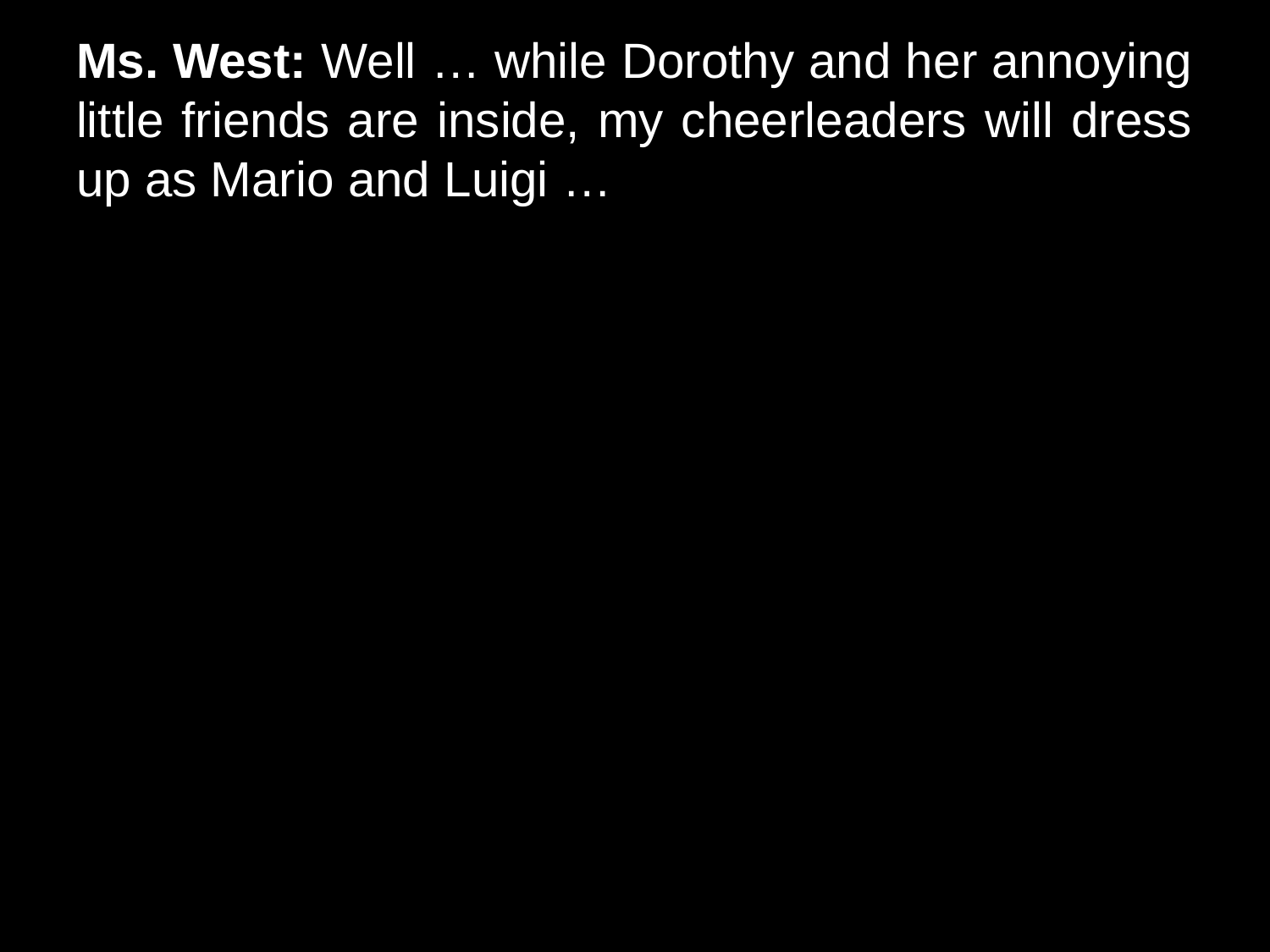

# Ms. West: Well … while Dorothy and her annoying little friends are inside, my cheerleaders will dress up as Mario and Luigi …